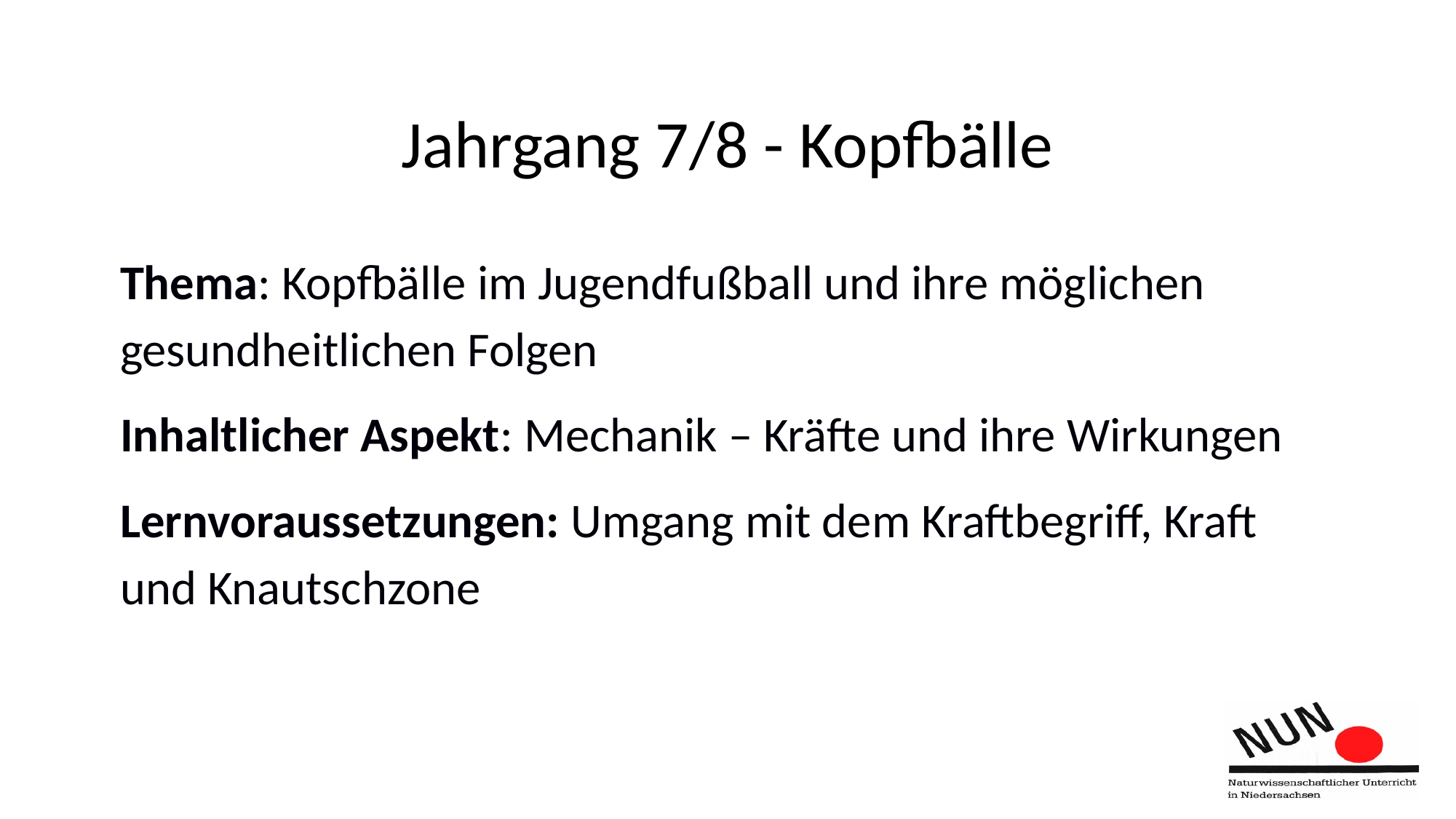

# Jahrgang 7/8 - Kopfbälle
Thema: Kopfbälle im Jugendfußball und ihre möglichen gesundheitlichen Folgen
Inhaltlicher Aspekt: Mechanik – Kräfte und ihre Wirkungen
Lernvoraussetzungen: Umgang mit dem Kraftbegriff, Kraft und Knautschzone